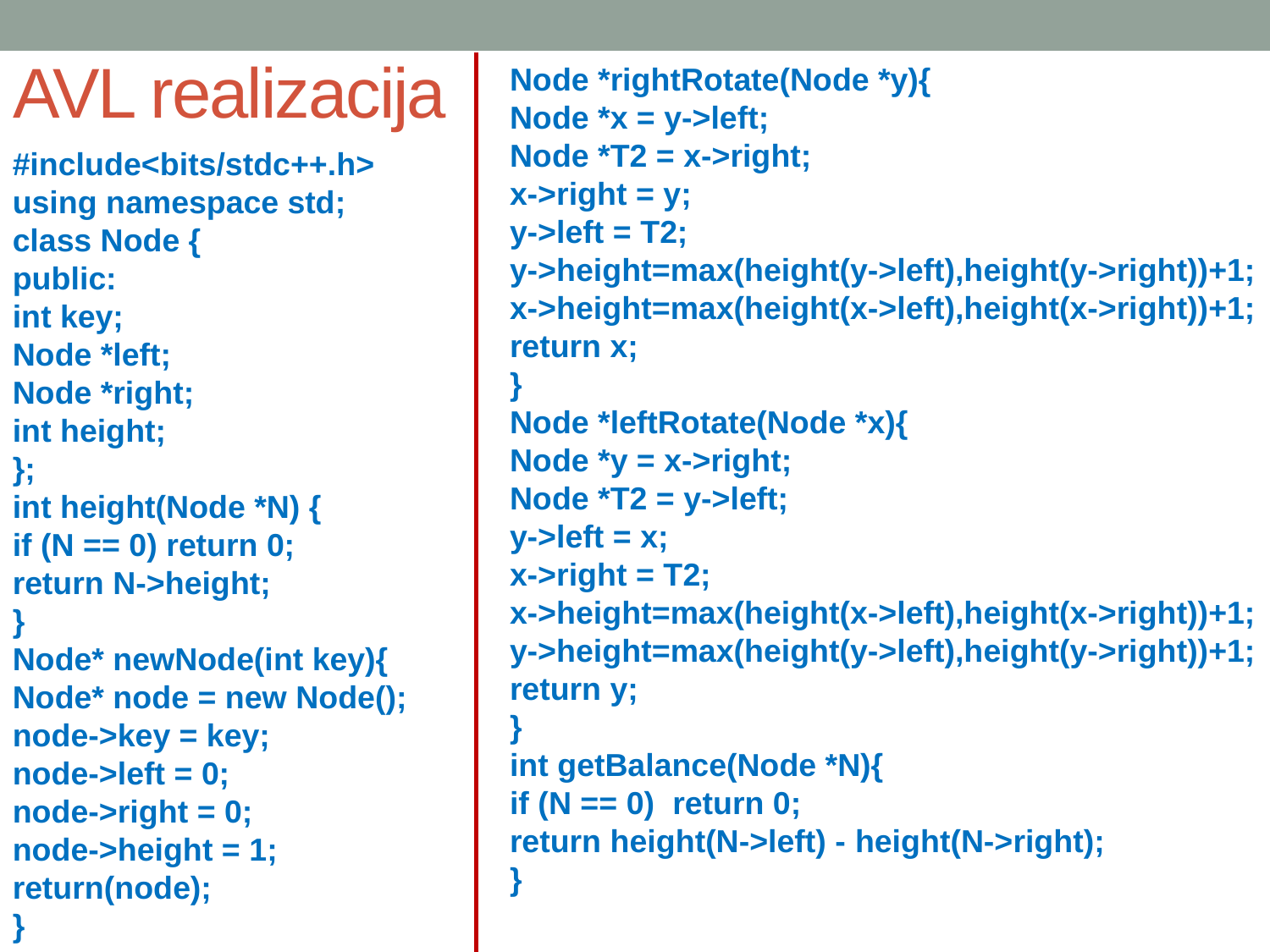

# AVL realizacija
Node *rightRotate(Node *y){
Node *x = y->left;
Node *T2 = x->right;
x->right = y;
y->left = T2;
y->height=max(height(y->left),height(y->right))+1;
x->height=max(height(x->left),height(x->right))+1;
return x;
}
Node *leftRotate(Node *x){
Node *y = x->right;
Node *T2 = y->left;
y->left = x;
x->right = T2;
x->height=max(height(x->left),height(x->right))+1;
y->height=max(height(y->left),height(y->right))+1;
return y;
}
int getBalance(Node *N){
if (N == 0)  return 0;
return height(N->left) - height(N->right);
}
#include<bits/stdc++.h>
using namespace std;
class Node {
public:
int key;
Node *left;
Node *right;
int height;
};
int height(Node *N) {
if (N == 0) return 0;
return N->height;
}
Node* newNode(int key){
Node* node = new Node();
node->key = key;
node->left = 0;
node->right = 0;
node->height = 1;
return(node);
}